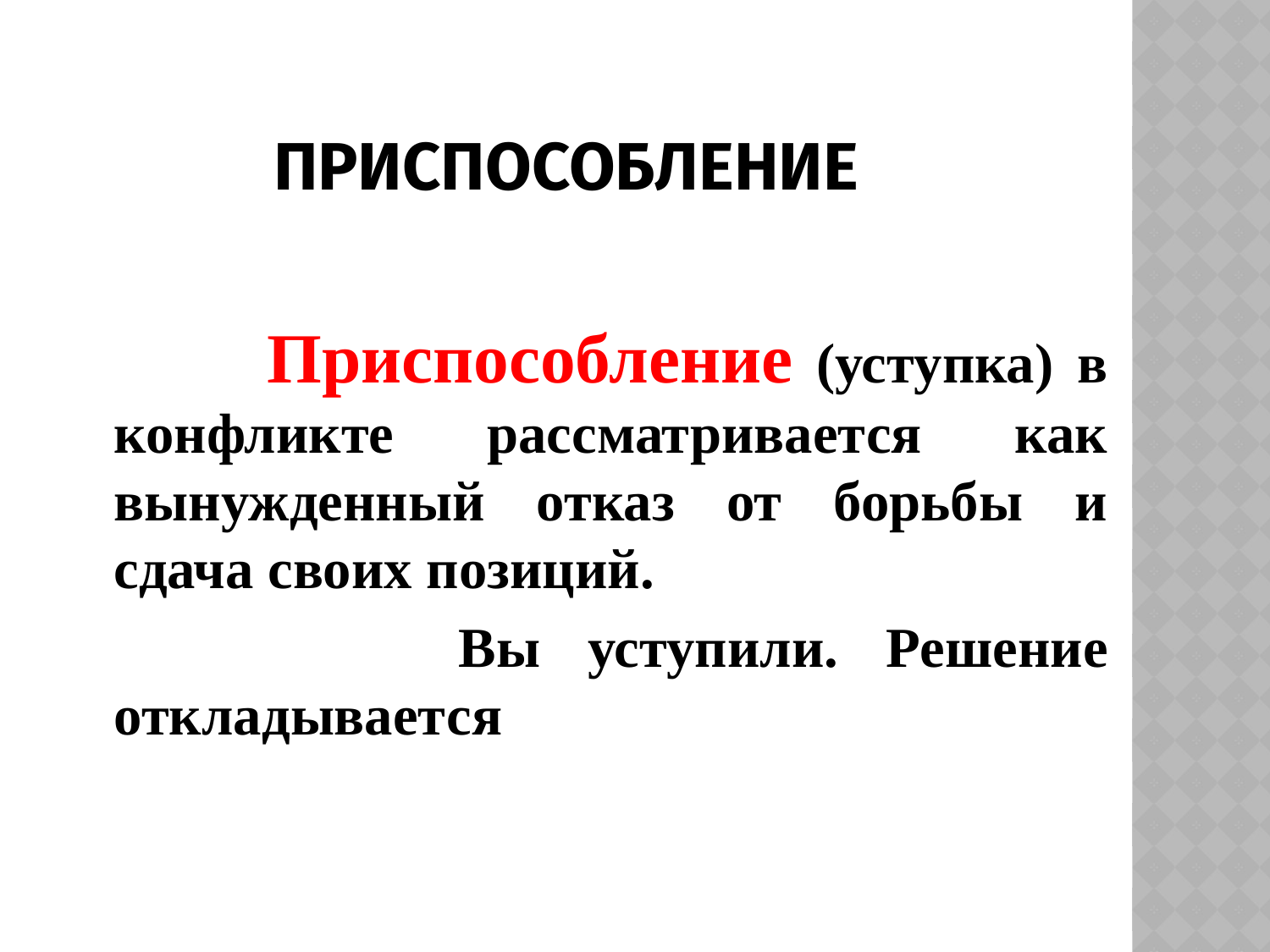

# Приспособление
        Приспособление (уступка) в конфликте рассматривается как вынужденный отказ от борьбы и сдача своих позиций.
        Вы уступили. Решение откладывается